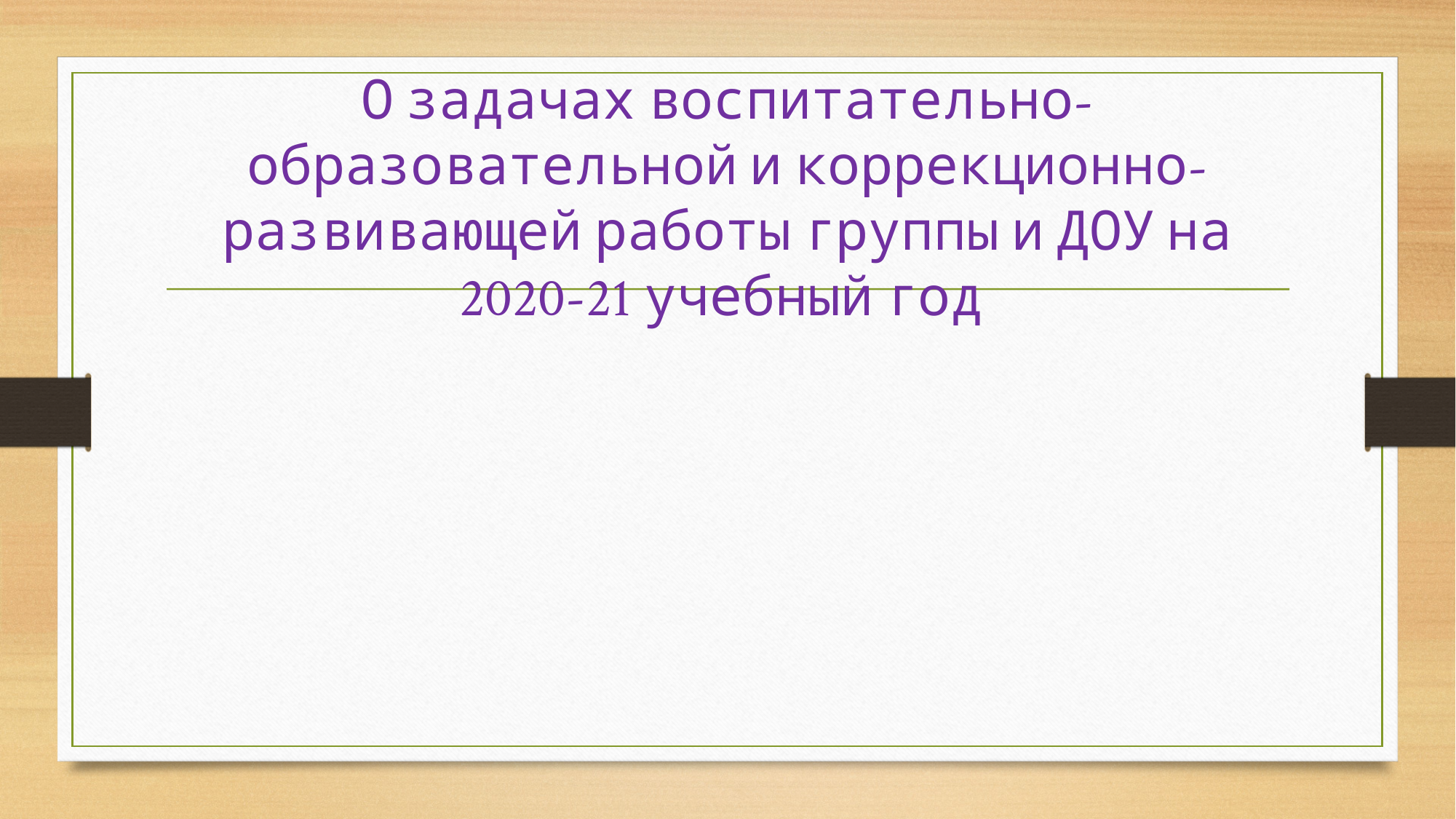

# О задачах воспитательно-образовательной и коррекционно-развивающей работы группы и ДОУ на 2020-21 учебный год